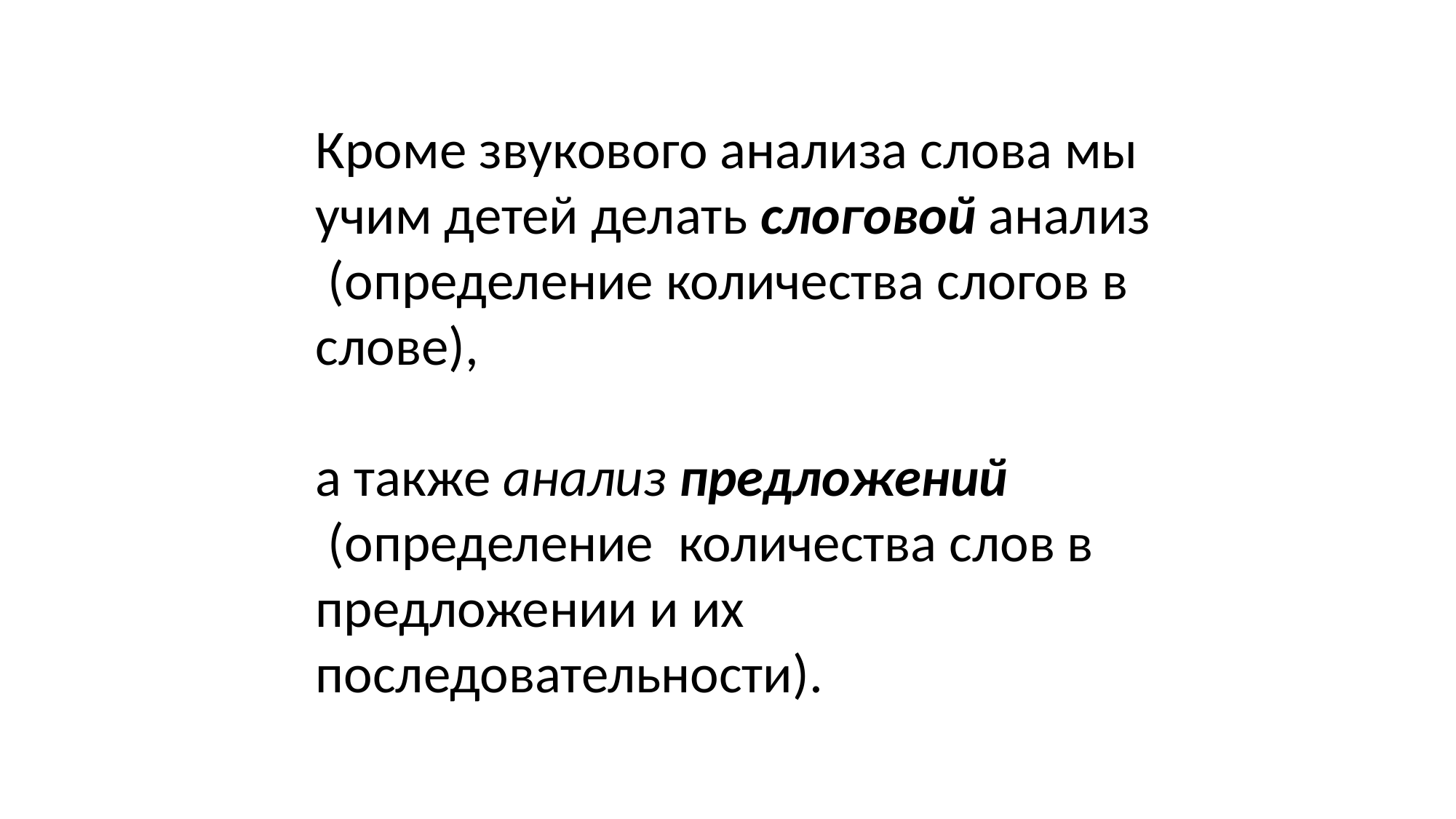

Кроме звукового анализа слова мы учим детей делать слоговой анализ
 (определение количества слогов в слове),

а также анализ предложений
 (определение  количества слов в предложении и их последовательности).